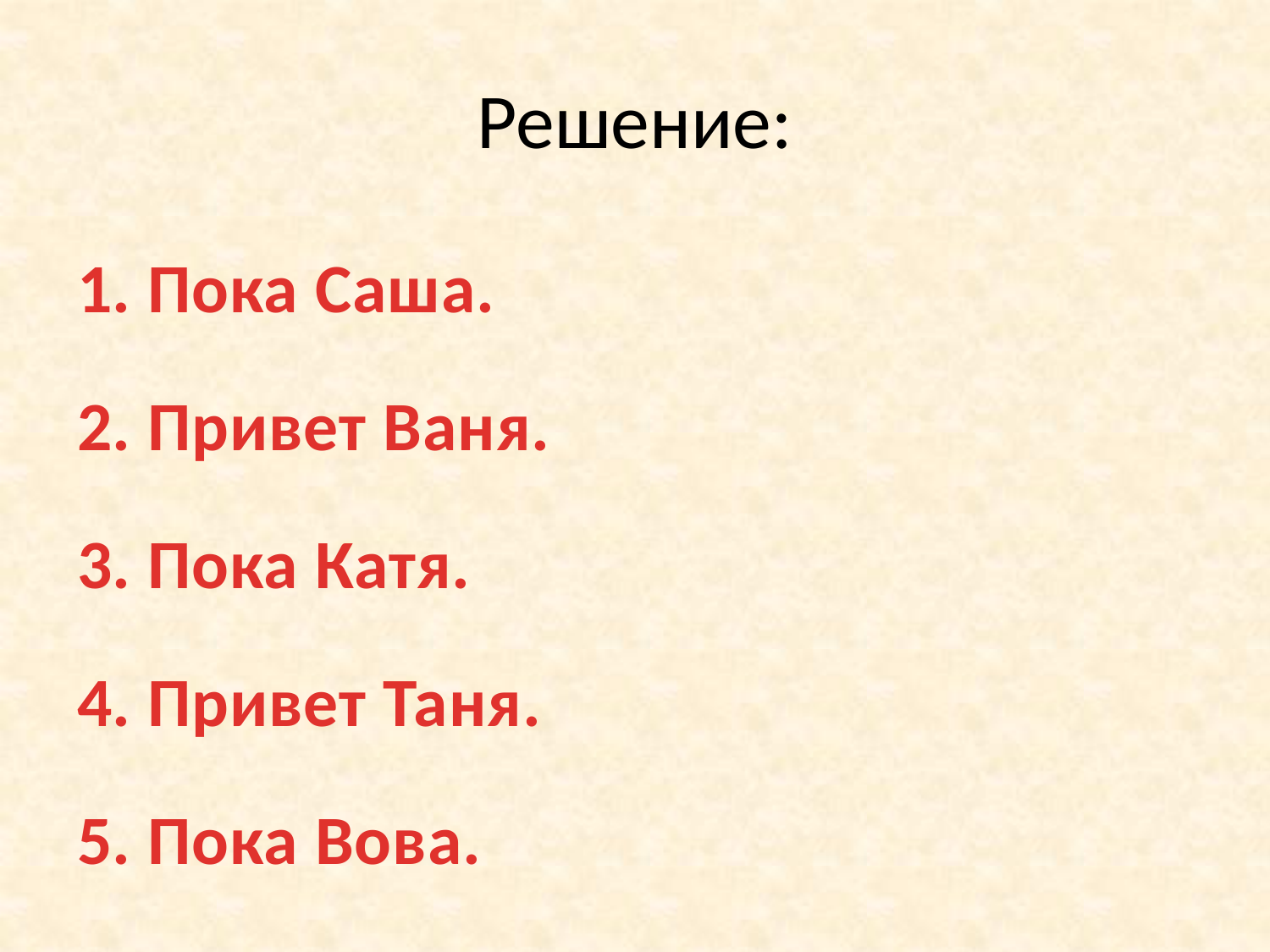

# Решение:
Пока Саша.
Привет Ваня.
Пока Катя.
Привет Таня.
Пока Вова.